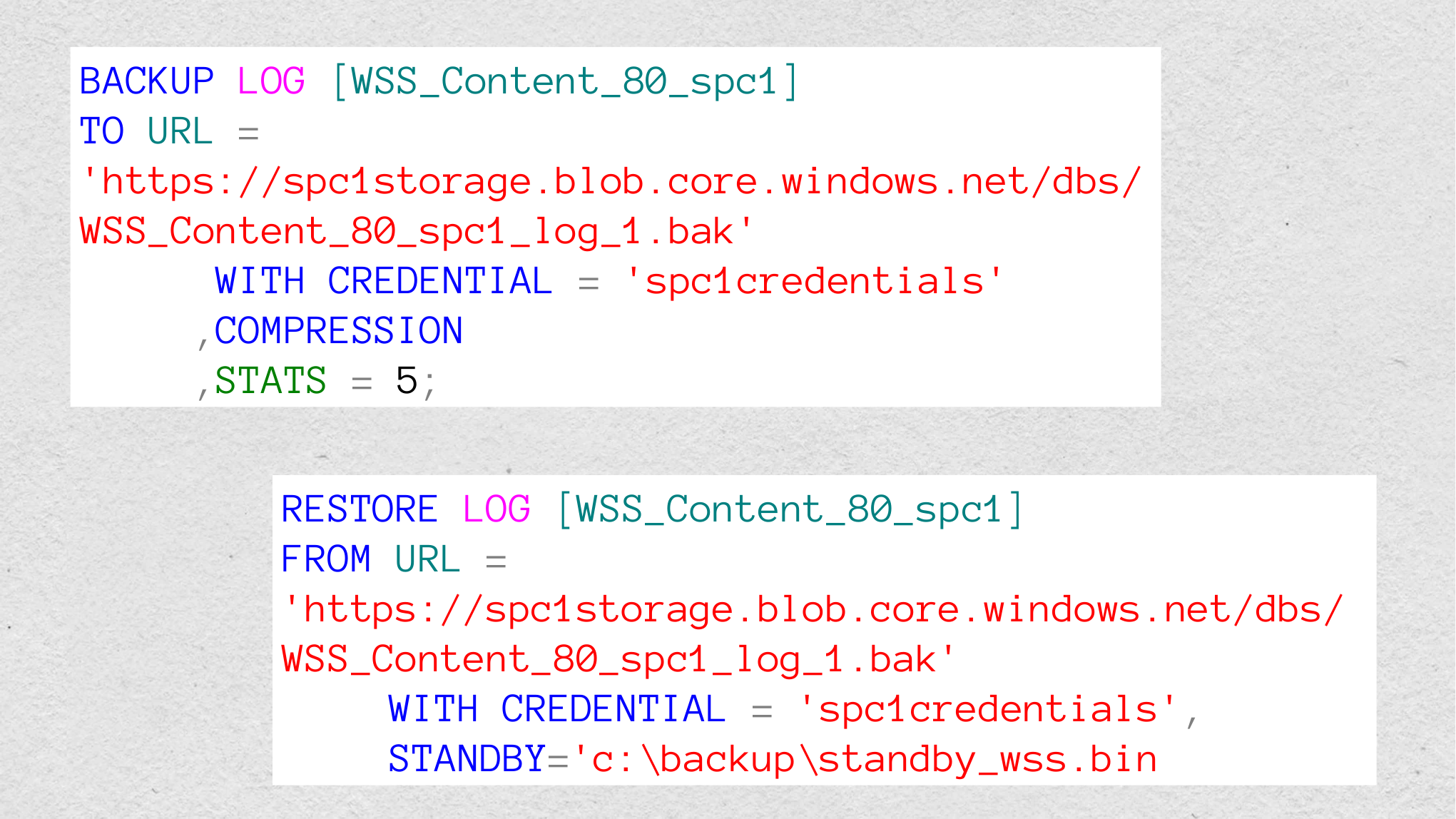

BACKUP LOG [WSS_Content_80_spc1]
TO URL = 'https://spc1storage.blob.core.windows.net/dbs/WSS_Content_80_spc1_log_1.bak'
      WITH CREDENTIAL = 'spc1credentials'
     ,COMPRESSION
     ,STATS = 5;
RESTORE LOG [WSS_Content_80_spc1]
FROM URL = 'https://spc1storage.blob.core.windows.net/dbs/WSS_Content_80_spc1_log_1.bak'
	WITH CREDENTIAL = 'spc1credentials',
	STANDBY='c:\backup\standby_wss.bin